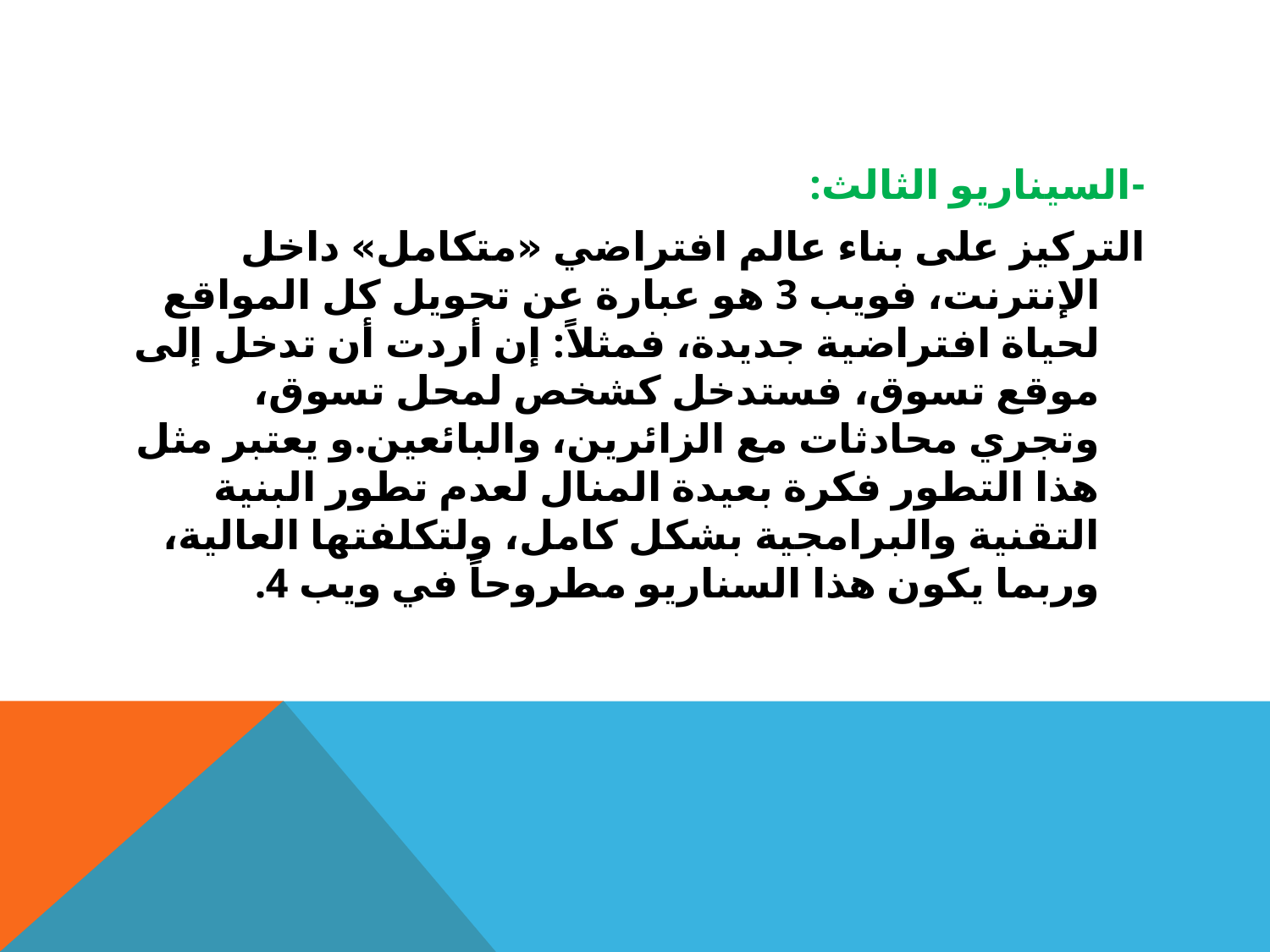

#
-السيناريو الثالث:
التركيز على بناء عالم افتراضي «متكامل» داخل الإنترنت، فويب 3 هو عبارة عن تحويل كل المواقع لحياة افتراضية جديدة، فمثلاً: إن أردت أن تدخل إلى موقع تسوق، فستدخل كشخص لمحل تسوق، وتجري محادثات مع الزائرين، والبائعين.و يعتبر مثل هذا التطور فكرة بعيدة المنال لعدم تطور البنية التقنية والبرامجية بشكل كامل، ولتكلفتها العالية، وربما يكون هذا السناريو مطروحاً في ويب 4.